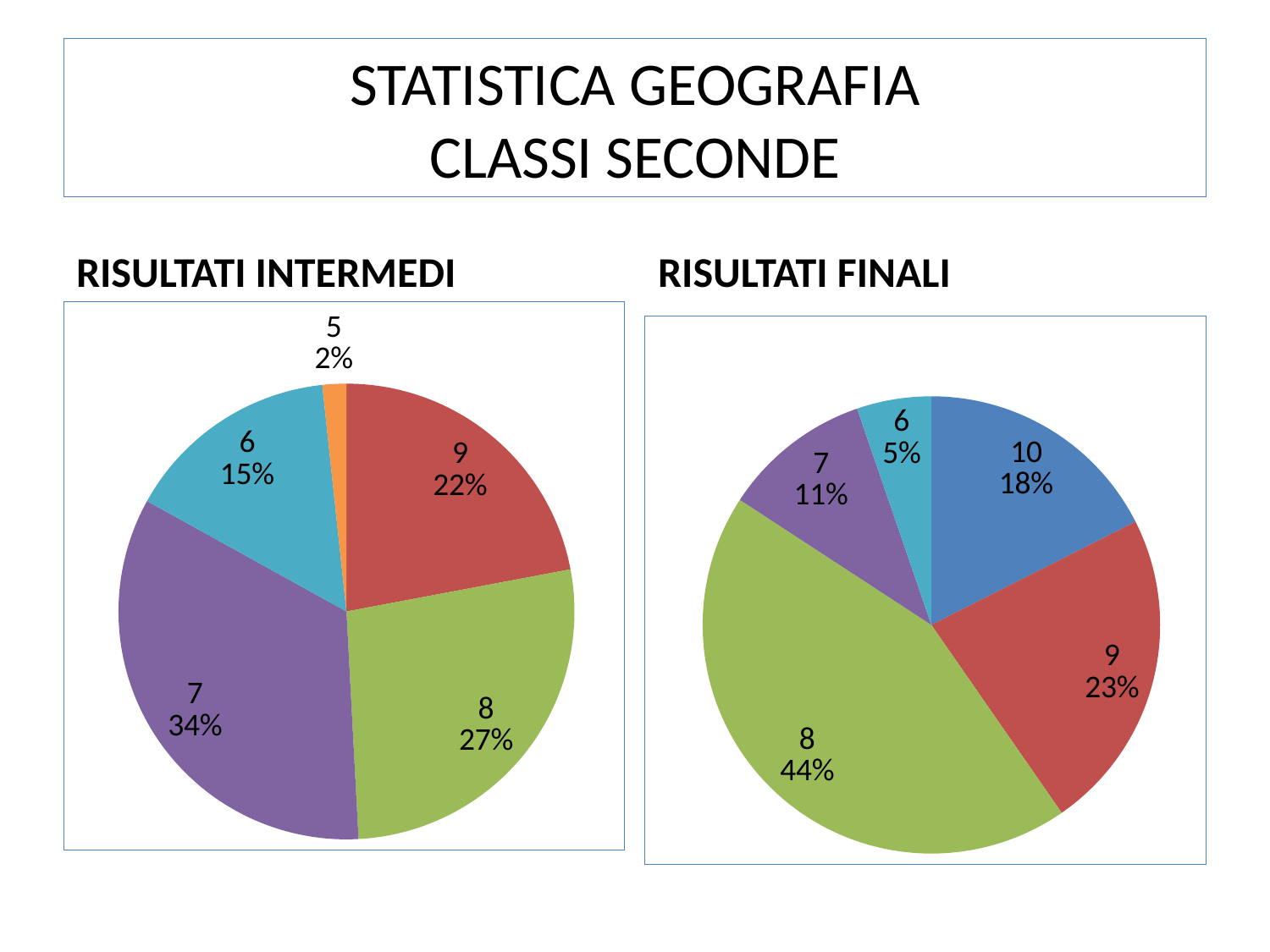

# STATISTICA GEOGRAFIA CLASSI SECONDE
RISULTATI INTERMEDI
RISULTATI FINALI

### Chart

| Category | C.seconde |
|---|---|
| 10 | 0.0 |
| 9 | 13.0 |
| 8 | 16.0 |
| 7 | 20.0 |
| 6 | 9.0 |
| 5 | 1.0 |

### Chart

| Category | Cseconde |
|---|---|
| 10 | 10.0 |
| 9 | 13.0 |
| 8 | 25.0 |
| 7 | 6.0 |
| 6 | 3.0 |
| 5 | 0.0 |